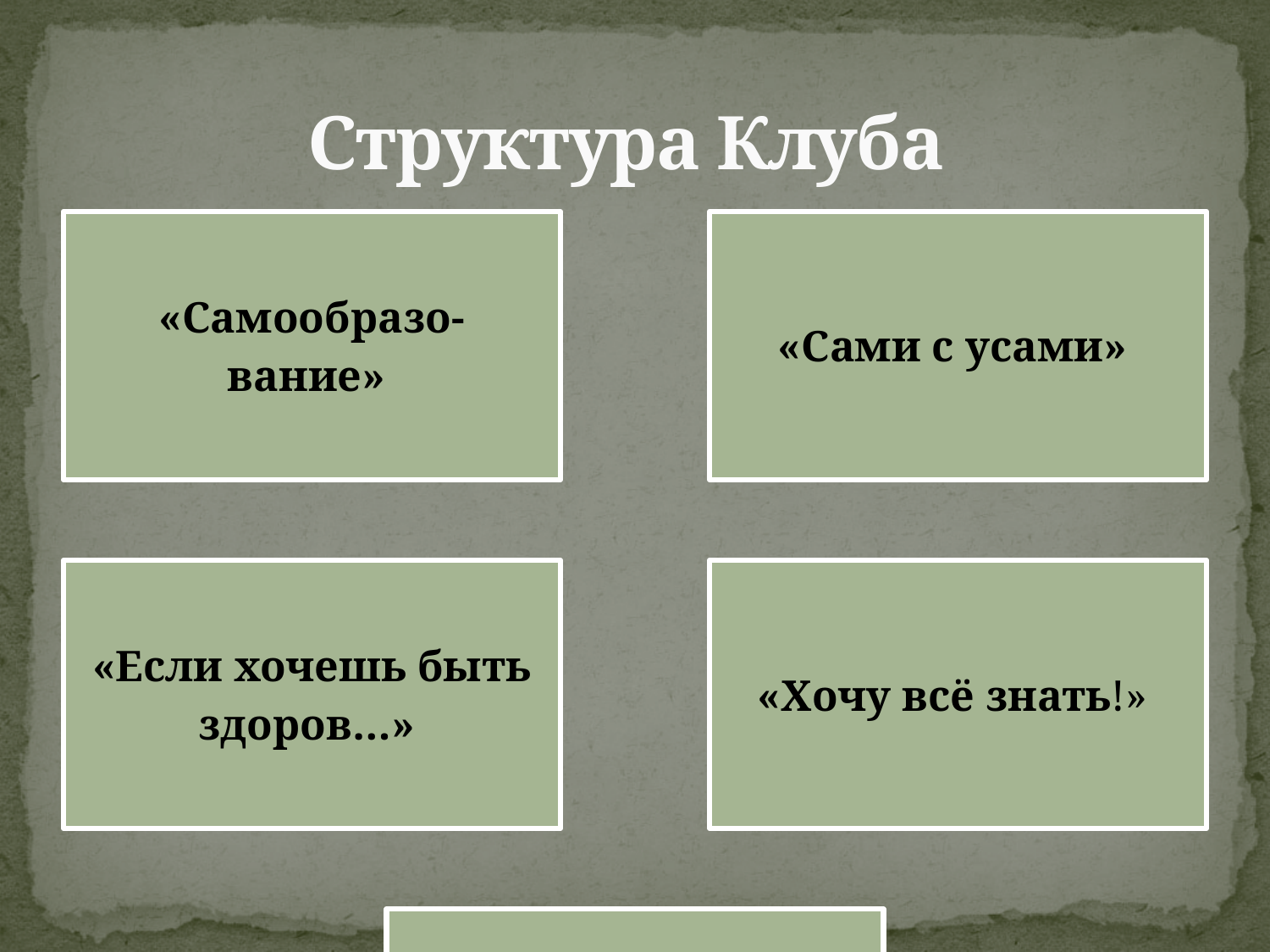

# Структура Клуба
«Самообразо-
вание»
«Сами с усами»
«Если хочешь быть здоров…»
«Хочу всё знать!»